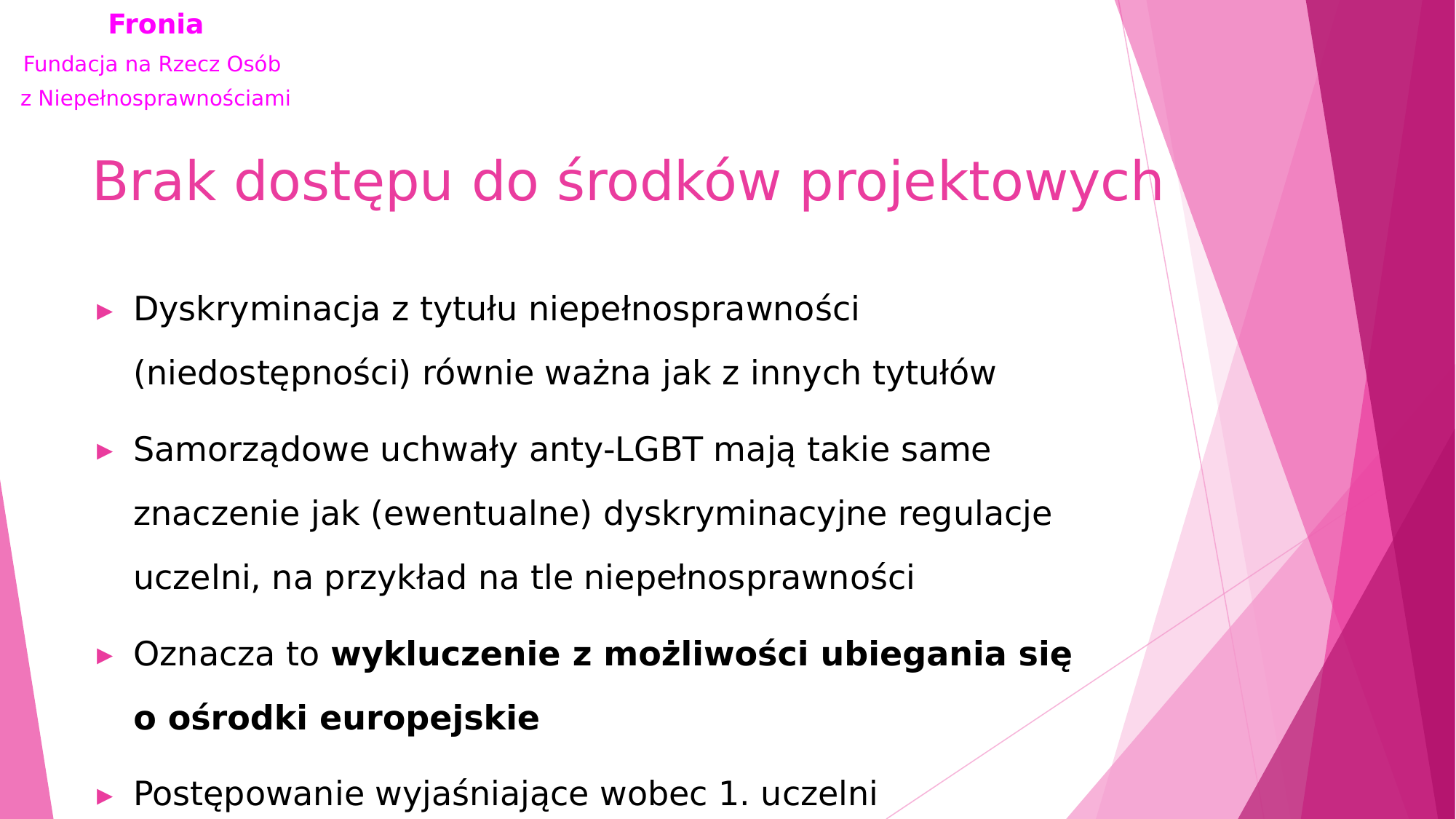

# Brak dostępu do środków projektowych
Dyskryminacja z tytułu niepełnosprawności (niedostępności) równie ważna jak z innych tytułów
Samorządowe uchwały anty-LGBT mają takie same znaczenie jak (ewentualne) dyskryminacyjne regulacje uczelni, na przykład na tle niepełnosprawności
Oznacza to wykluczenie z możliwości ubiegania się o ośrodki europejskie
Postępowanie wyjaśniające wobec 1. uczelni